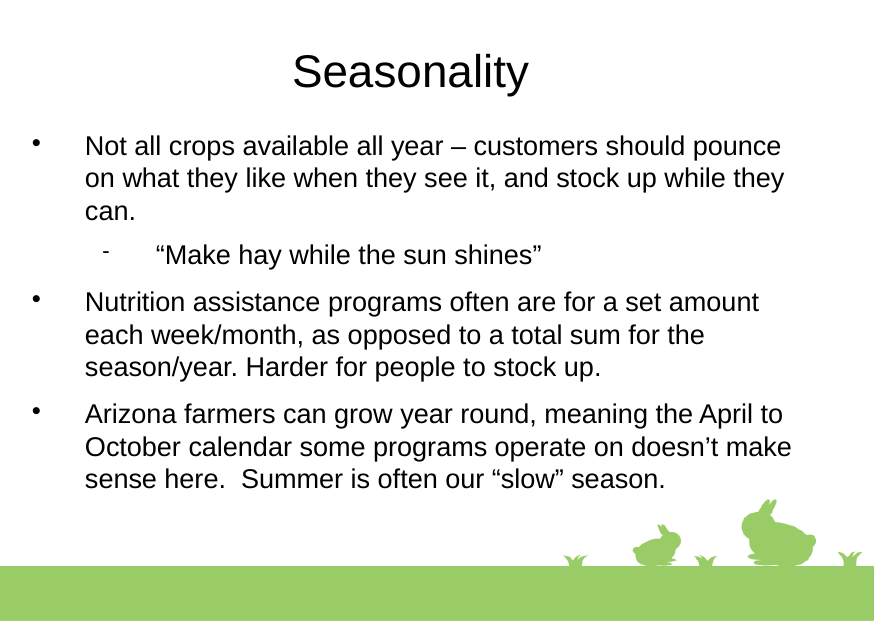

Seasonality
Not all crops available all year – customers should pounce on what they like when they see it, and stock up while they can.
“Make hay while the sun shines”
Nutrition assistance programs often are for a set amount each week/month, as opposed to a total sum for the season/year. Harder for people to stock up.
Arizona farmers can grow year round, meaning the April to October calendar some programs operate on doesn’t make sense here.  Summer is often our “slow” season.